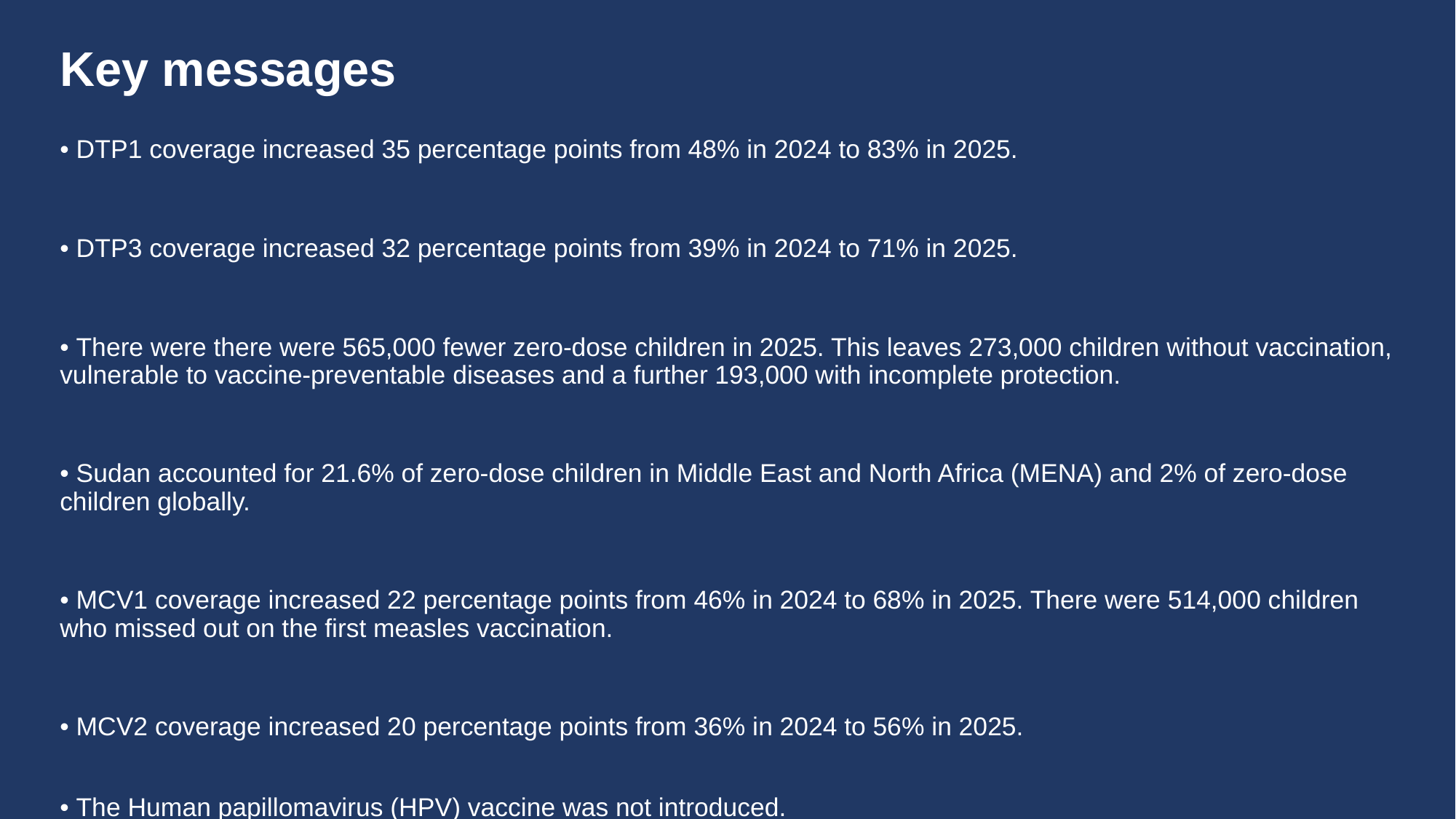

# Key messages
• DTP1 coverage increased 35 percentage points from 48% in 2024 to 83% in 2025.

• DTP3 coverage increased 32 percentage points from 39% in 2024 to 71% in 2025.

• There were there were 565,000 fewer zero-dose children in 2025. This leaves 273,000 children without vaccination, vulnerable to vaccine-preventable diseases and a further 193,000 with incomplete protection.

• Sudan accounted for 21.6% of zero-dose children in Middle East and North Africa (MENA) and 2% of zero-dose children globally.

• MCV1 coverage increased 22 percentage points from 46% in 2024 to 68% in 2025. There were 514,000 children who missed out on the first measles vaccination.

• MCV2 coverage increased 20 percentage points from 36% in 2024 to 56% in 2025.

• The Human papillomavirus (HPV) vaccine was not introduced.